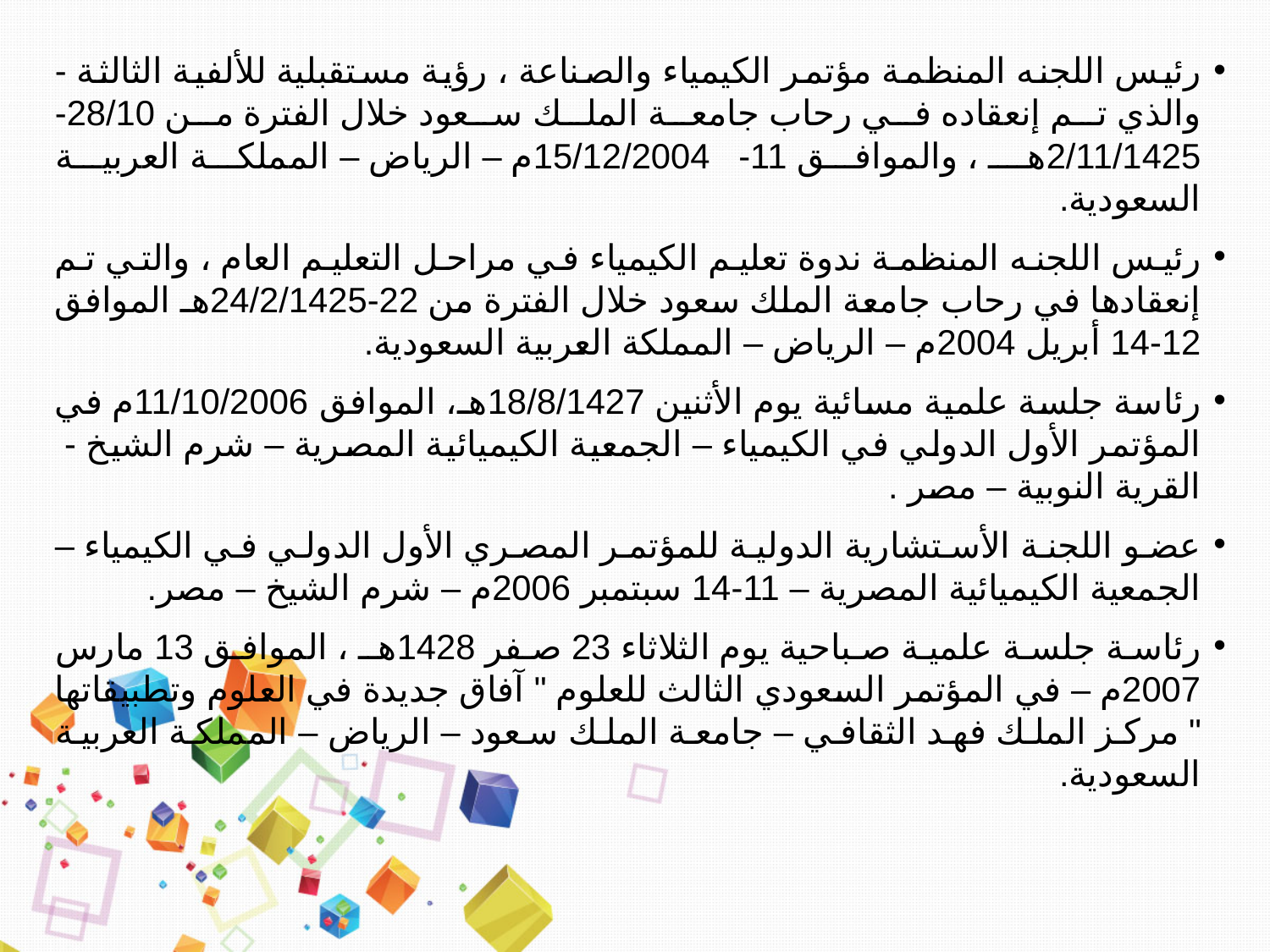

رئيس اللجنه المنظمة مؤتمر الكيمياء والصناعة ، رؤية مستقبلية للألفية الثالثة - والذي تم إنعقاده في رحاب جامعة الملك سعود خلال الفترة من 28/10-2/11/1425هـ ، والموافق 11-15/12/2004م – الرياض – المملكة العربية السعودية.

رئيس اللجنه المنظمة ندوة تعليم الكيمياء في مراحل التعليم العام ، والتي تم إنعقادها في رحاب جامعة الملك سعود خلال الفترة من 22-24/2/1425هـ الموافق 12-14 أبريل 2004م – الرياض – المملكة العربية السعودية.

رئاسة جلسة علمية مسائية يوم الأثنين 18/8/1427هـ، الموافق 11/10/2006م في المؤتمر الأول الدولي في الكيمياء – الجمعية الكيميائية المصرية – شرم الشيخ -  القرية النوبية – مصر .

عضو اللجنة الأستشارية الدولية للمؤتمر المصري الأول الدولي في الكيمياء – الجمعية الكيميائية المصرية – 11-14 سبتمبر 2006م – شرم الشيخ – مصر.

رئاسة جلسة علمية صباحية يوم الثلاثاء 23 صفر 1428هـ ، الموافق 13 مارس 2007م – في المؤتمر السعودي الثالث للعلوم " آفاق جديدة في العلوم وتطبيقاتها " مركز الملك فهد الثقافي – جامعة الملك سعود – الرياض – المملكة العربية السعودية.